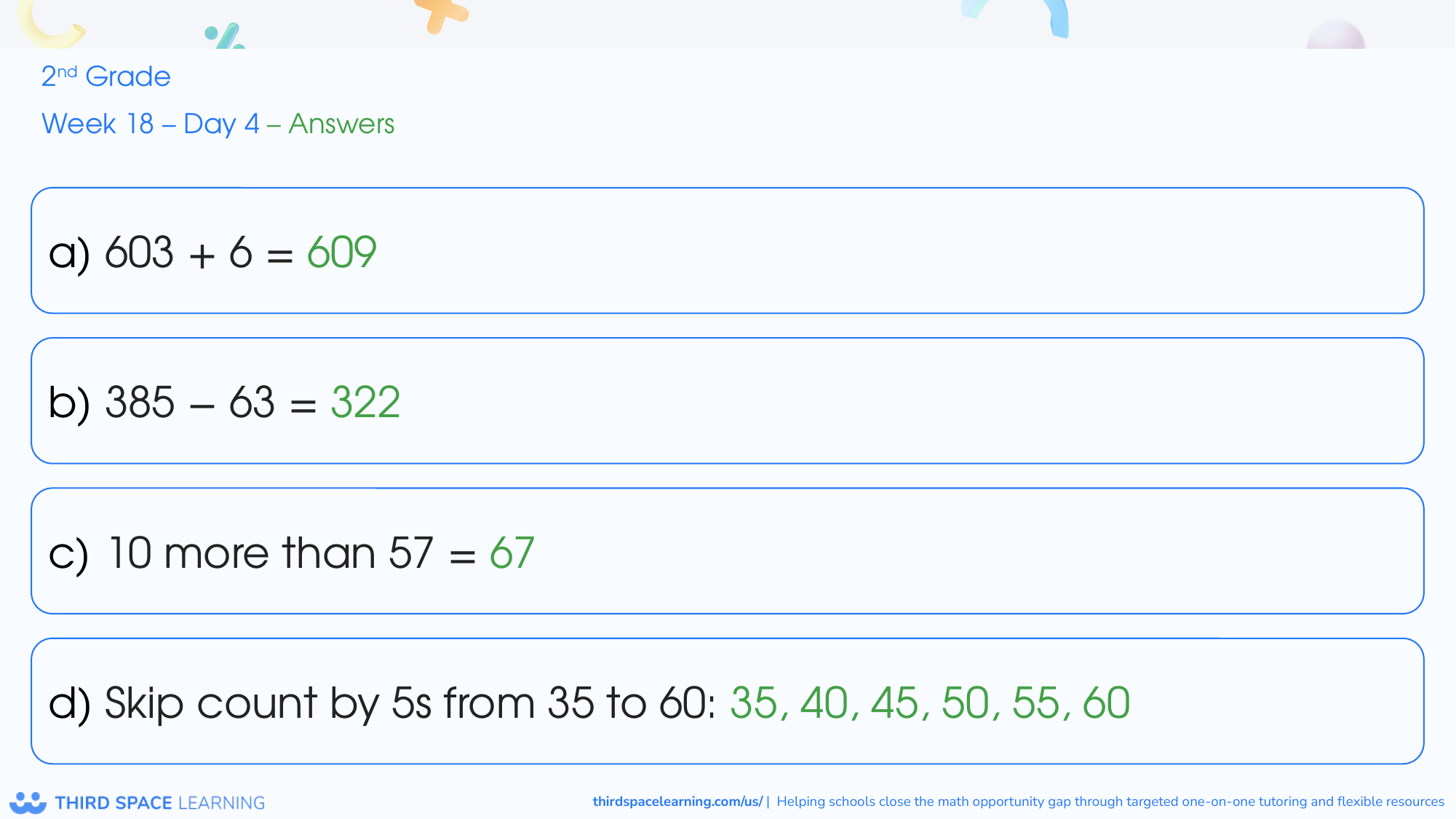

2nd Grade
Week 18 – Day 4 – Answers
603 + 6 = 609
385 − 63 = 322
10 more than 57 = 67
Skip count by 5s from 35 to 60: 35, 40, 45, 50, 55, 60